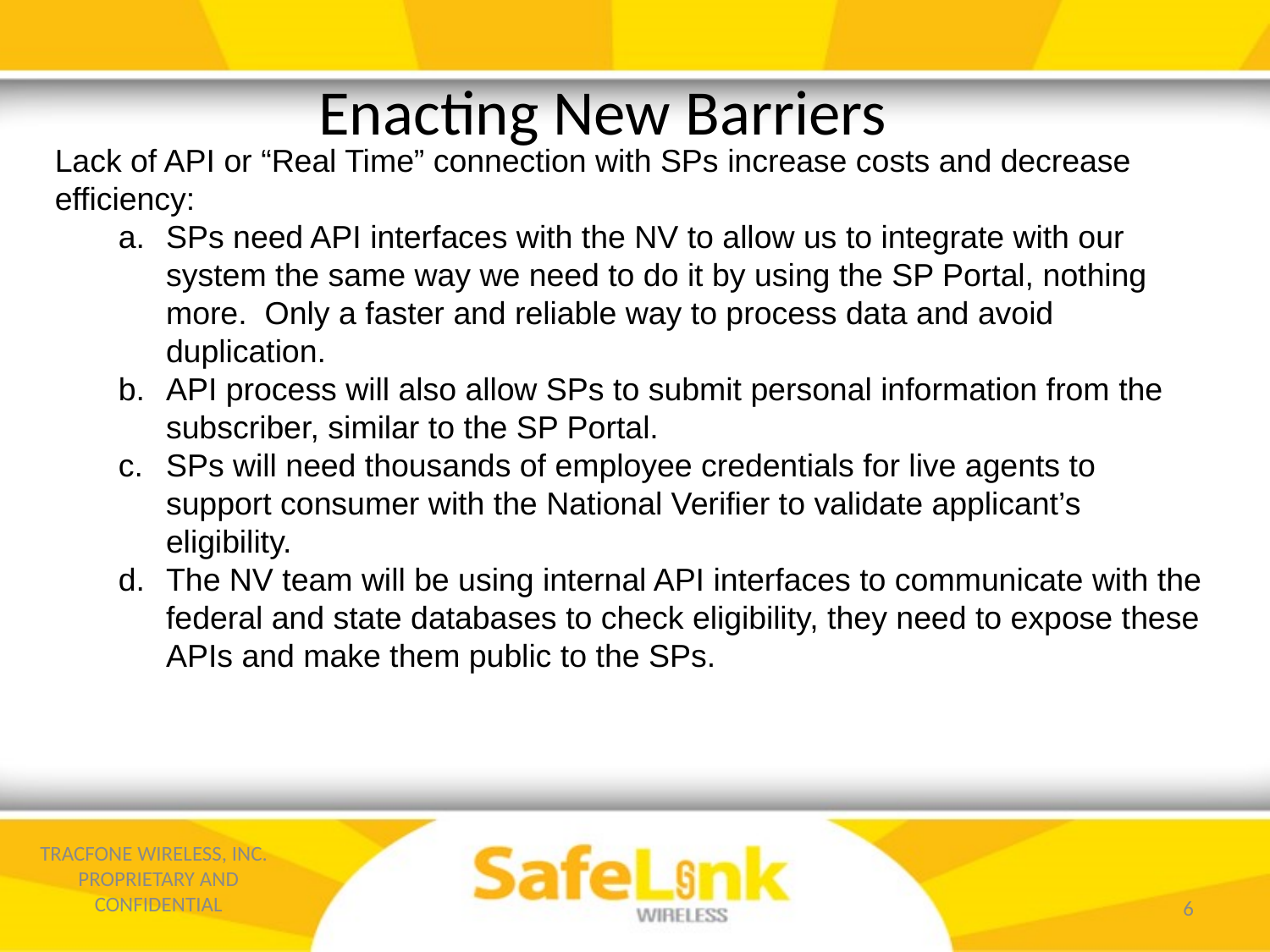

Enacting New Barriers
Lack of API or “Real Time” connection with SPs increase costs and decrease efficiency:
SPs need API interfaces with the NV to allow us to integrate with our system the same way we need to do it by using the SP Portal, nothing more.  Only a faster and reliable way to process data and avoid duplication.
API process will also allow SPs to submit personal information from the subscriber, similar to the SP Portal.
SPs will need thousands of employee credentials for live agents to support consumer with the National Verifier to validate applicant’s eligibility.
The NV team will be using internal API interfaces to communicate with the federal and state databases to check eligibility, they need to expose these APIs and make them public to the SPs.

TRACFONE WIRELESS, INC.   PROPRIETARY AND CONFIDENTIAL
6